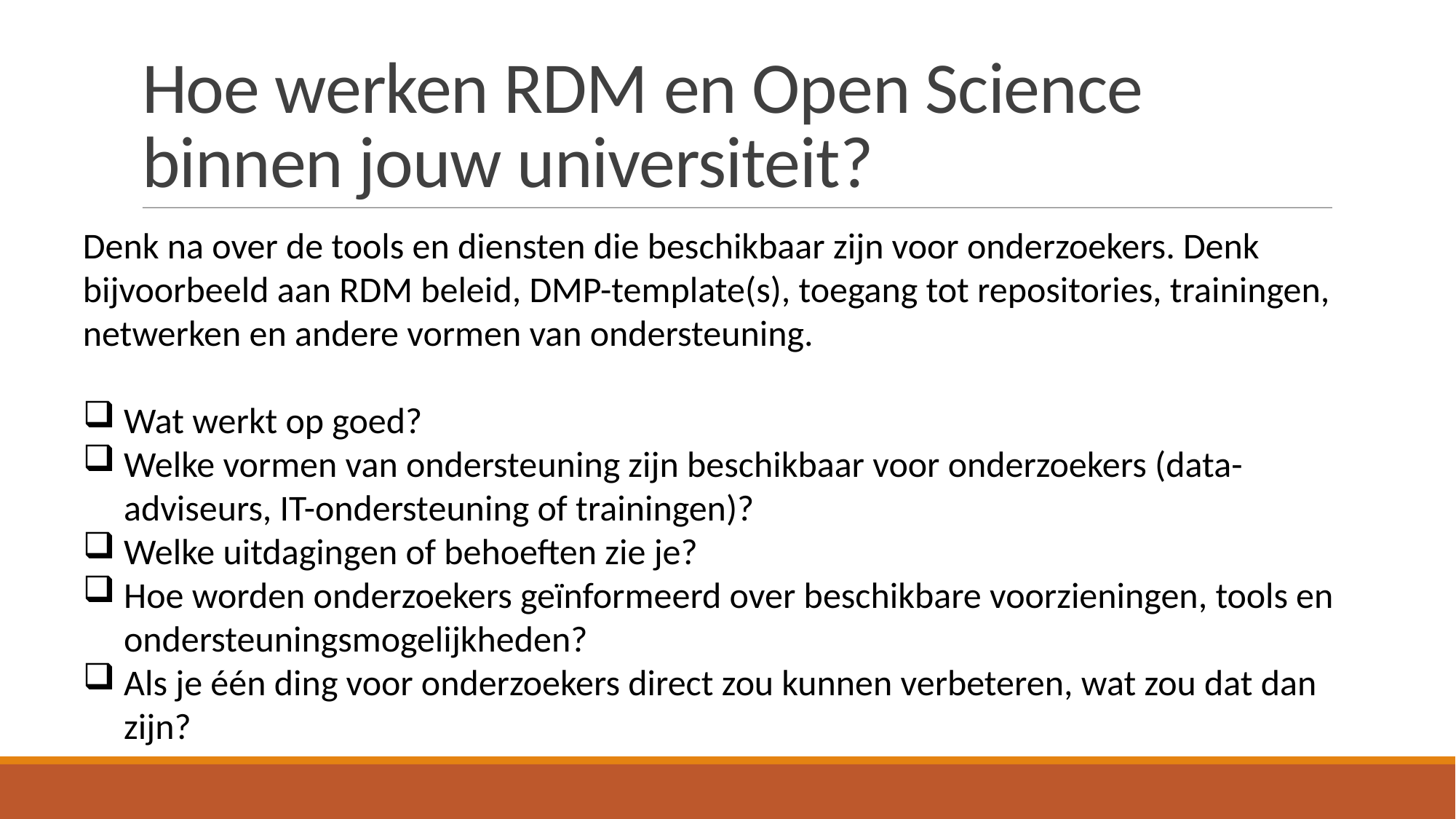

# Hoe werken RDM en Open Science binnen jouw universiteit?
Denk na over de tools en diensten die beschikbaar zijn voor onderzoekers. Denk bijvoorbeeld aan RDM beleid, DMP-template(s), toegang tot repositories, trainingen, netwerken en andere vormen van ondersteuning.

Wat werkt op goed?
Welke vormen van ondersteuning zijn beschikbaar voor onderzoekers (data-adviseurs, IT-ondersteuning of trainingen)?
Welke uitdagingen of behoeften zie je?
Hoe worden onderzoekers geïnformeerd over beschikbare voorzieningen, tools en ondersteuningsmogelijkheden?
Als je één ding voor onderzoekers direct zou kunnen verbeteren, wat zou dat dan zijn?